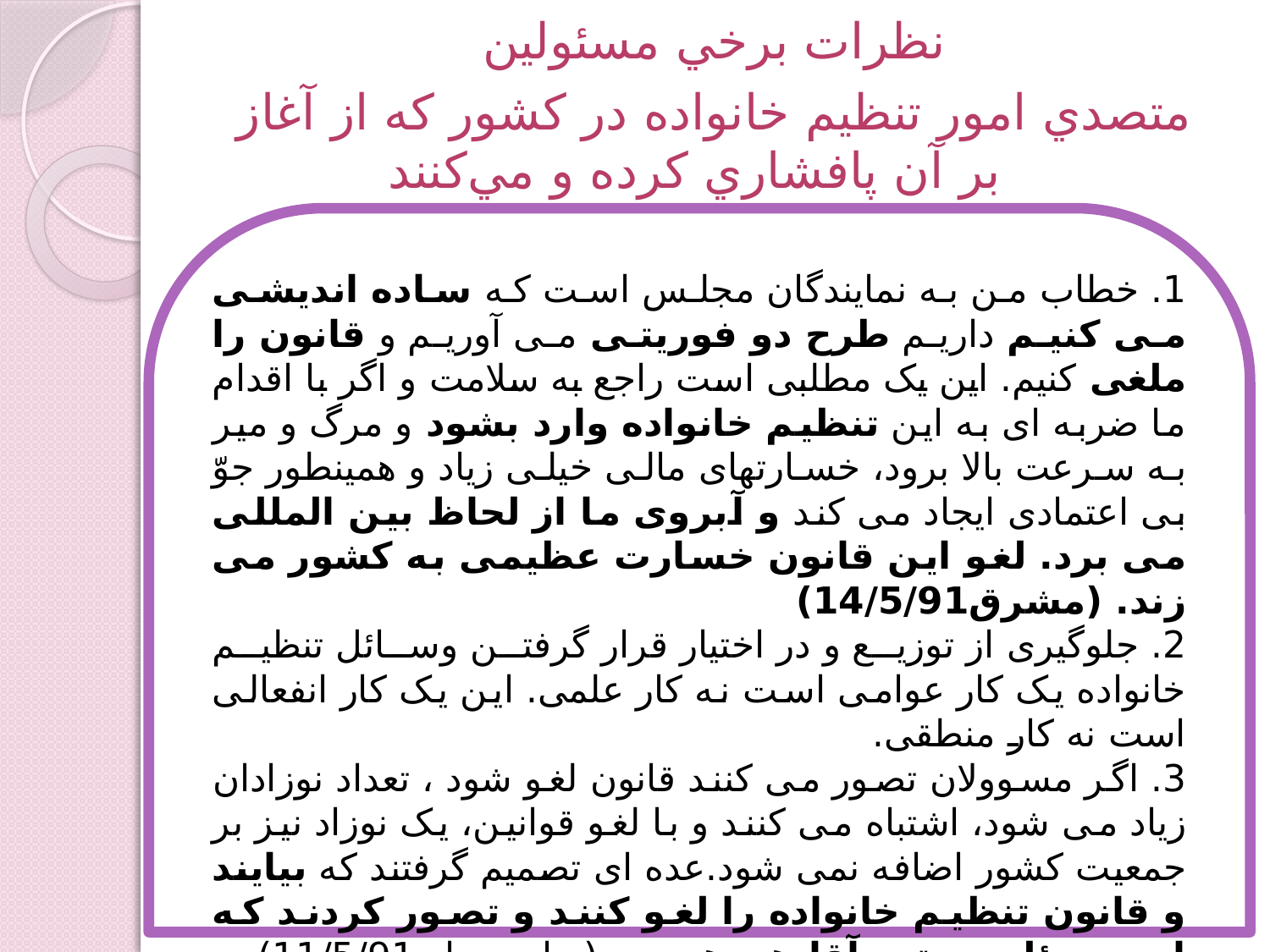

نظرات برخي مسئولين
متصدي امور تنظيم خانواده در كشور كه از آغاز بر آن پافشاري كرده و مي‌كنند

1. خطاب من به نمایندگان مجلس است که ساده اندیشی می کنیم داریم طرح دو فوریتی می آوریم و قانون را ملغی کنیم. این یک مطلبی است راجع به سلامت و اگر با اقدام ما ضربه ای به این تنظیم خانواده وارد بشود و مرگ و میر به سرعت بالا برود، خسارتهای مالی خیلی زیاد و همینطور جوّ بی اعتمادی ایجاد می کند و آبروی ما از لحاظ بین المللی می برد. لغو این قانون خسارت عظیمی به کشور می زند. (مشرق14/5/91)
2. جلوگیری از توزیع و در اختیار قرار گرفتن وسائل تنظیم خانواده یک کار عوامی است نه کار علمی. این یک کار انفعالی است نه کار منطقی.
3. اگر مسوولان تصور می کنند قانون لغو شود ، تعداد نوزادان زیاد می شود، اشتباه می کنند و با لغو قوانین، یک نوزاد نیز بر جمعیت کشور اضافه نمی شود.عده ای تصمیم گرفتند که بیایند و قانون تنظیم خانواده را لغو کنند و تصور کردند که این مسئله دستور آقا هم هست. (سایت بهار 11/5/91)
قابل توجه آنكه يكماه قبل از اين مصاحبه يعني تيرماه 91 رهبر معظم انقلاب با تأكيد به مسئولين فرمودند:
«اول كاري كه مي‌كنيد مسائل كنترلي را حذف كنيد. اگر مسائل كنترلي حذف و فرهنگ‌سازي شود مشكل حل خواهد شد».

13